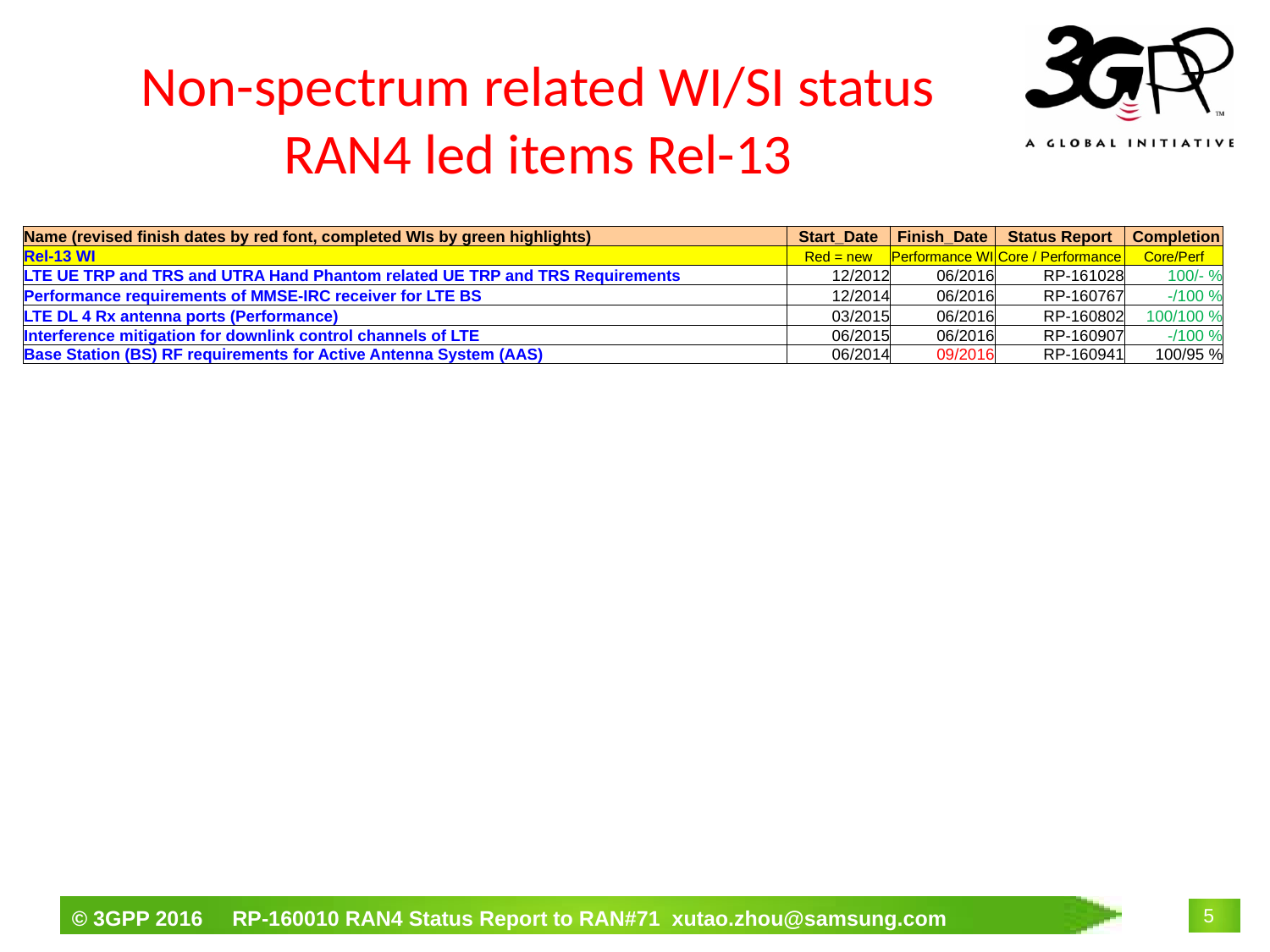

# Non-spectrum related WI/SI status RAN4 led items Rel-13
| Name (revised finish dates by red font, completed WIs by green highlights) | Start\_Date | Finish\_Date | Status Report | Completion |
| --- | --- | --- | --- | --- |
| Rel-13 WI | Red = new | Performance WI | Core / Performance | Core/Perf |
| LTE UE TRP and TRS and UTRA Hand Phantom related UE TRP and TRS Requirements | 12/2012 | 06/2016 | RP-161028 | 100/- % |
| Performance requirements of MMSE-IRC receiver for LTE BS | 12/2014 | 06/2016 | RP-160767 | -/100 % |
| LTE DL 4 Rx antenna ports (Performance) | 03/2015 | 06/2016 | RP-160802 | 100/100 % |
| Interference mitigation for downlink control channels of LTE | 06/2015 | 06/2016 | RP-160907 | -/100 % |
| Base Station (BS) RF requirements for Active Antenna System (AAS) | 06/2014 | 09/2016 | RP-160941 | 100/95 % |